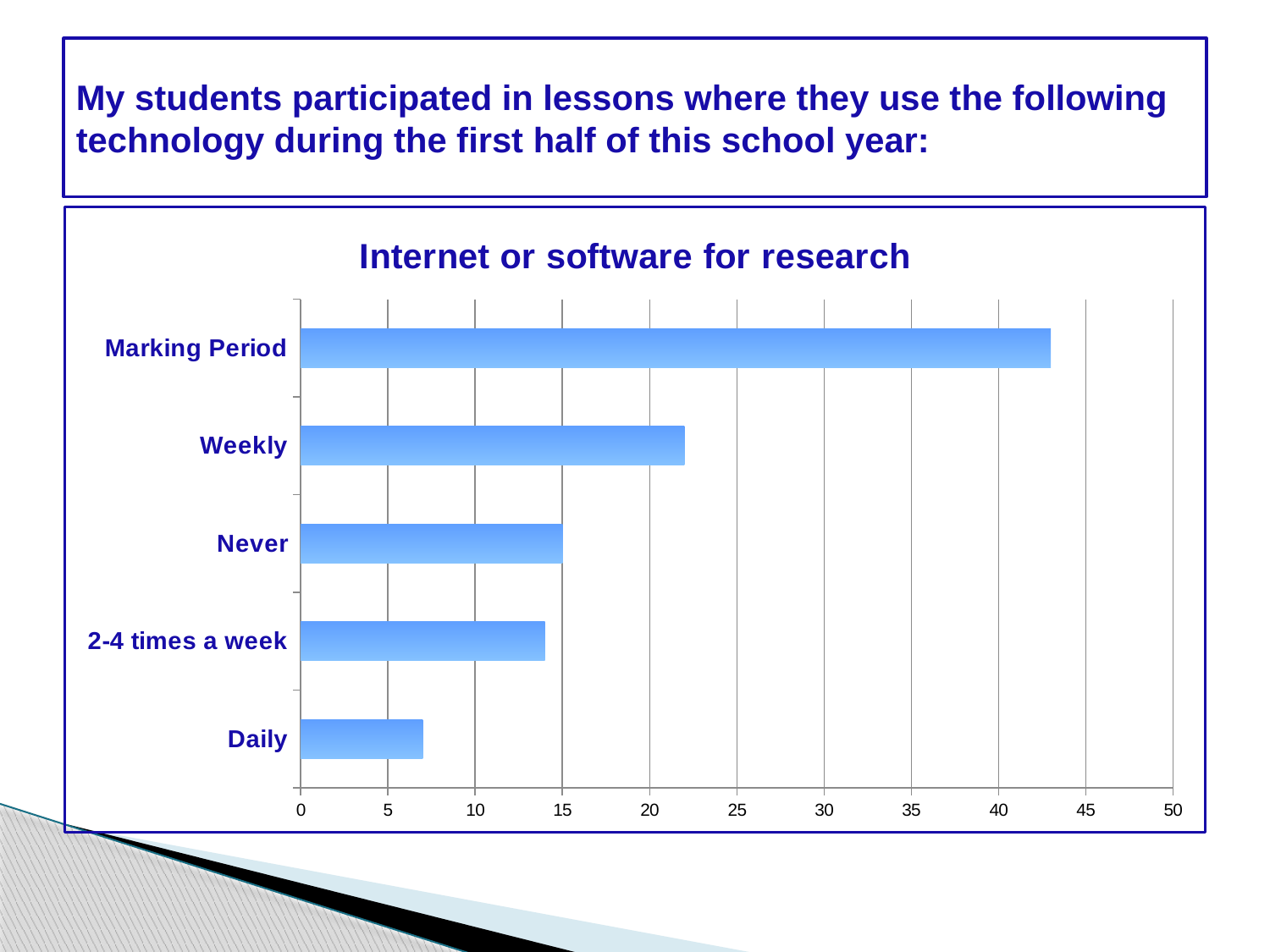

# My students participated in lessons where they use the following technology during the first half of this school year:

### Chart: Internet or software for research

| Category | Total |
|---|---|
| Daily | 7.0 |
| 2-4 times a week | 14.0 |
| Never | 15.0 |
| Weekly | 22.0 |
| Marking Period | 43.0 |